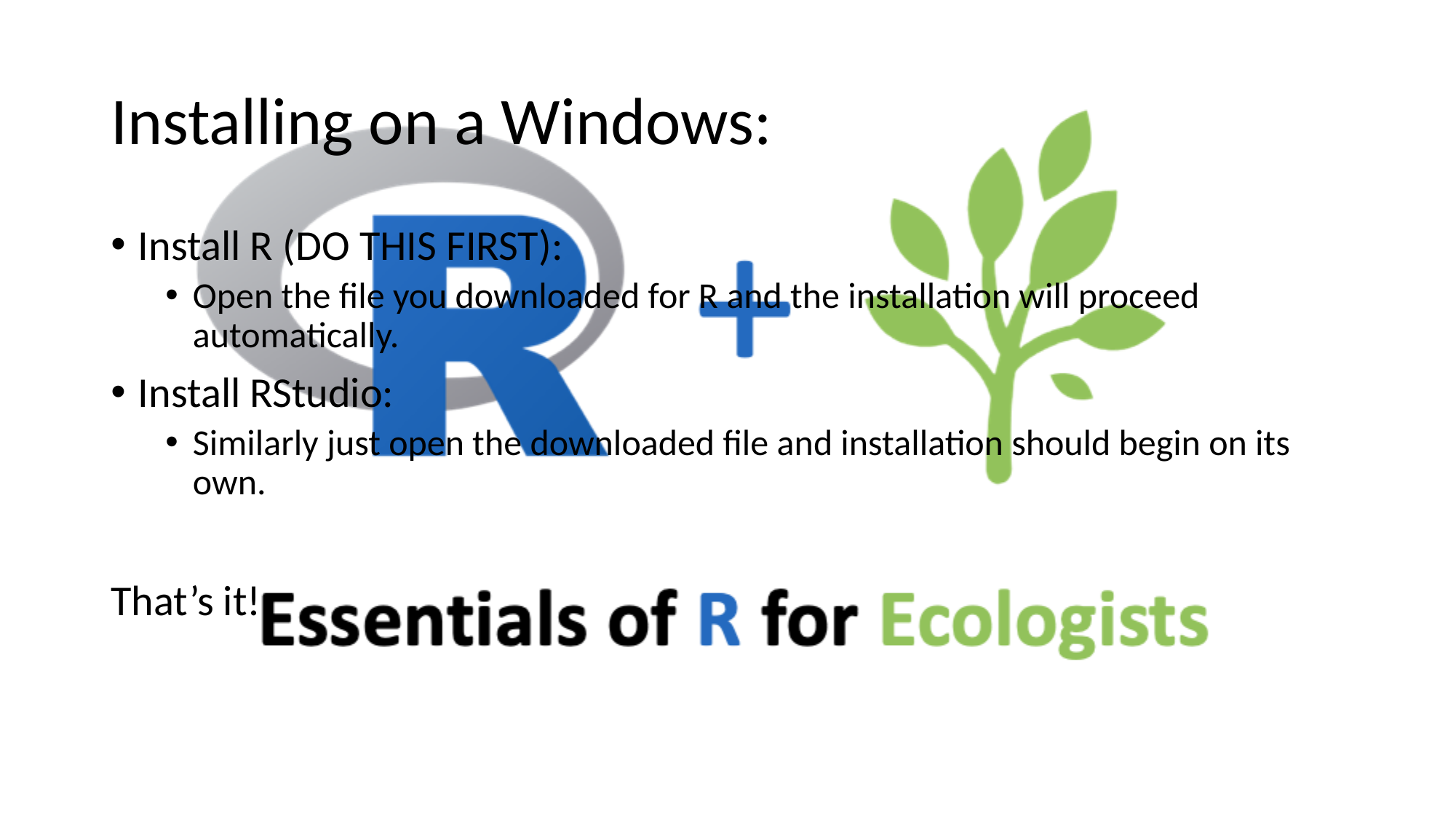

# Installing on a Windows:
Install R (DO THIS FIRST):
Open the file you downloaded for R and the installation will proceed automatically.
Install RStudio:
Similarly just open the downloaded file and installation should begin on its own.

That’s it!